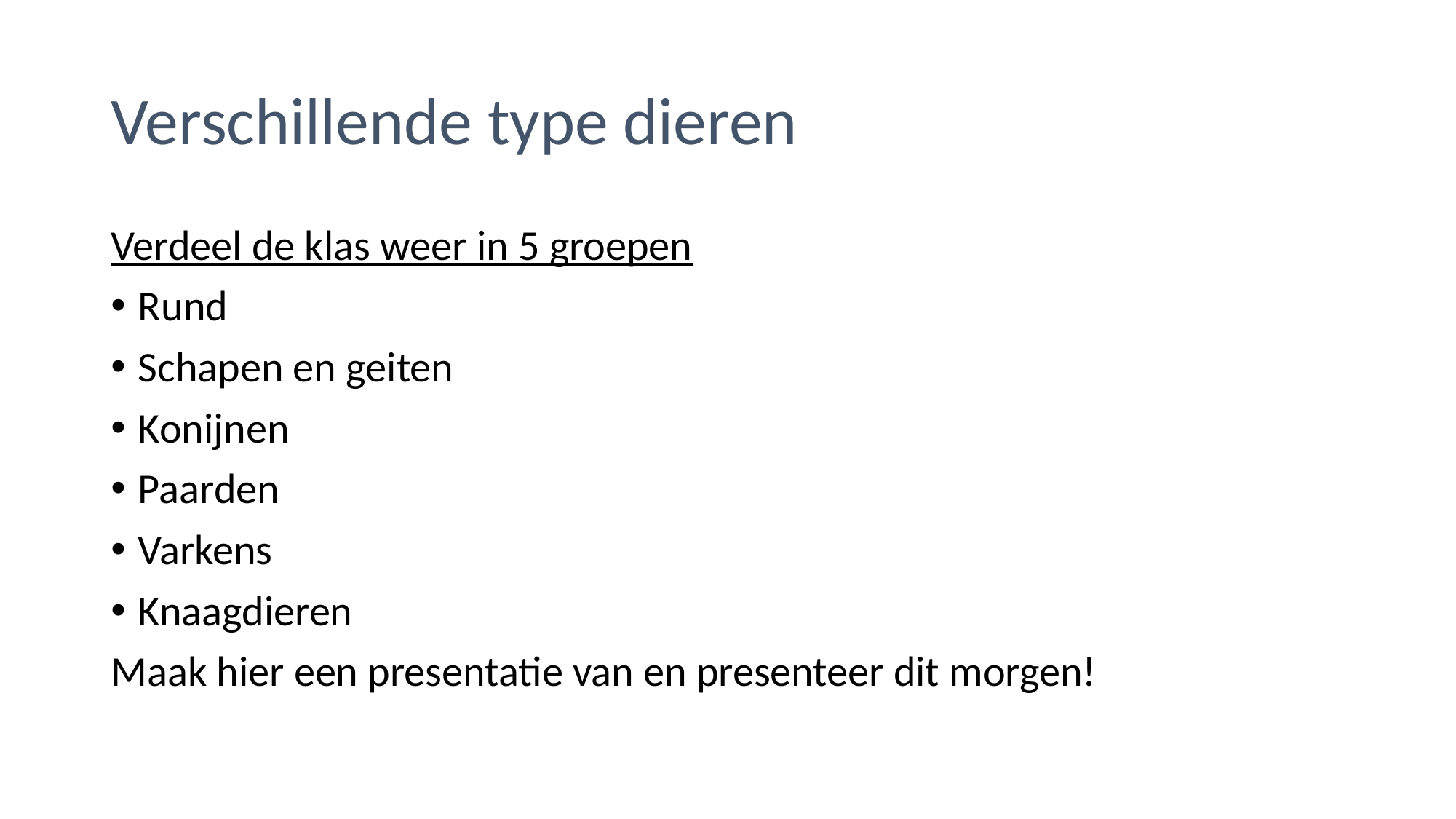

# Verschillende type dieren
Verdeel de klas weer in 5 groepen
Rund
Schapen en geiten
Konijnen
Paarden
Varkens
Knaagdieren
Maak hier een presentatie van en presenteer dit morgen!